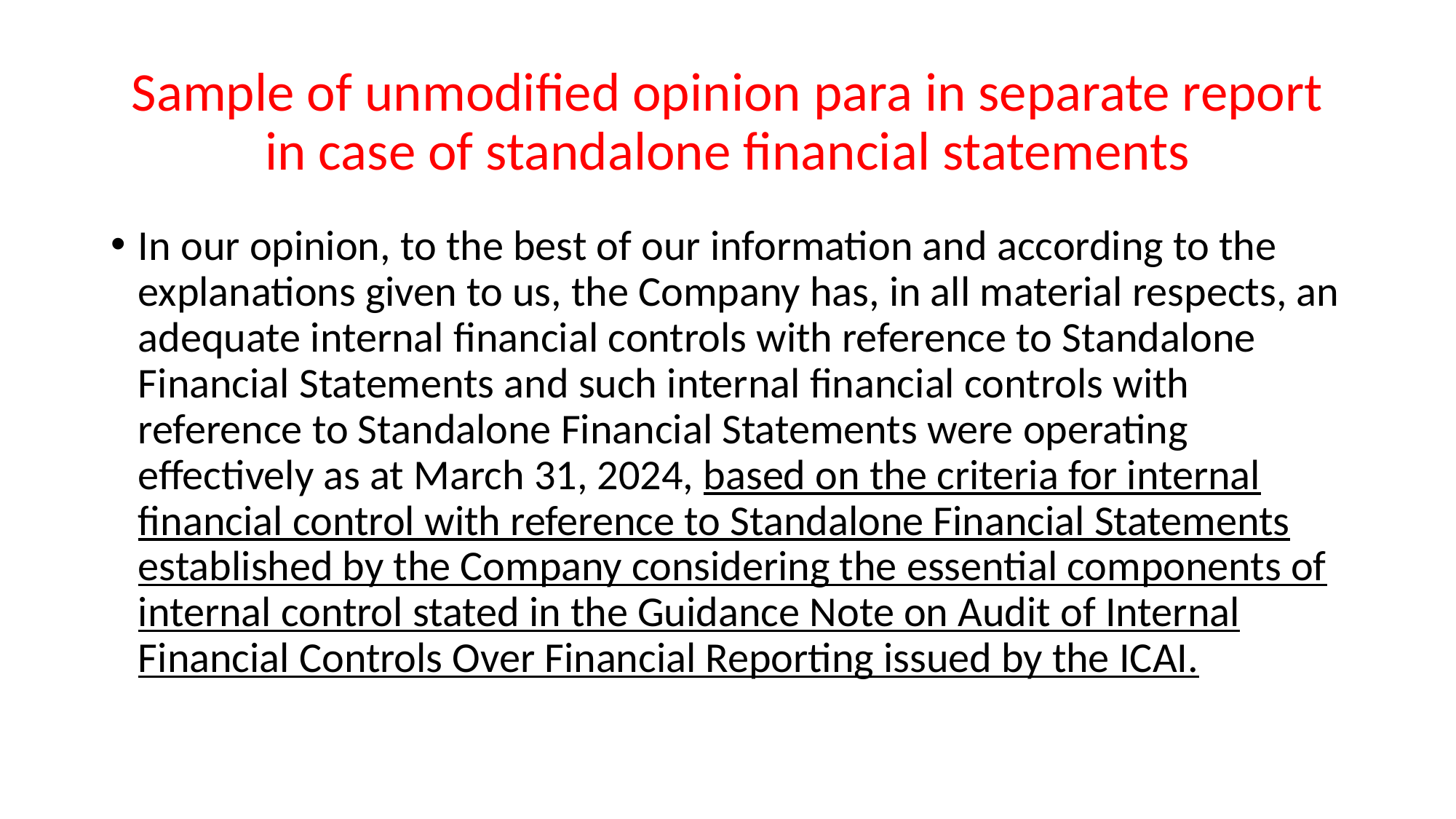

# Sample of unmodified opinion para in separate report in case of standalone financial statements
In our opinion, to the best of our information and according to the explanations given to us, the Company has, in all material respects, an adequate internal financial controls with reference to Standalone Financial Statements and such internal financial controls with reference to Standalone Financial Statements were operating effectively as at March 31, 2024, based on the criteria for internal financial control with reference to Standalone Financial Statements established by the Company considering the essential components of internal control stated in the Guidance Note on Audit of Internal Financial Controls Over Financial Reporting issued by the ICAI.